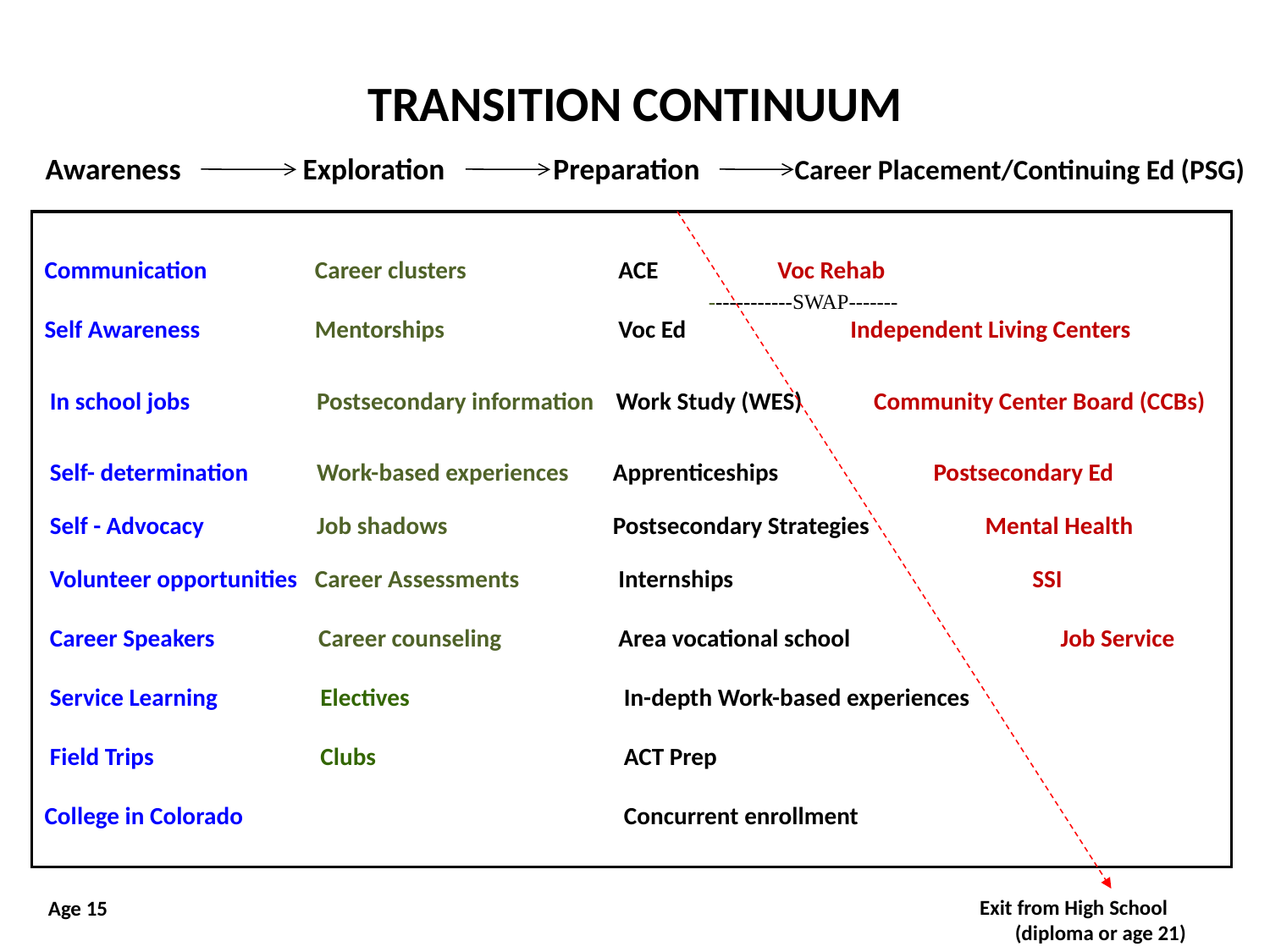

TRANSITION CONTINUUM

    Awareness                  Exploration  	    Preparation              Career Placement/Continuing Ed (PSG)

Communication	   Career clusters	            ACE	                Voc Rehab						                                 	      ------------SWAP-------
Self Awareness	   Mentorships	            Voc Ed 	        Independent Living Centers

 In school jobs	   Postsecondary information    Work Study (WES)             Community Center Board (CCBs)

 Self- determination	   Work-based experiences        Apprenticeships      	Postsecondary Ed
 Self - Advocacy	   Job shadows	           Postsecondary Strategies                     Mental Health
 Volunteer opportunities	   Career Assessments	            Internships		                  SSI

 Career Speakers                  Career counseling	            Area vocational school		Job Service

 Service Learning	    Electives		             In-depth Work-based experiences

 Field Trips		    Clubs		             ACT Prep

College in Colorado			             Concurrent enrollment

    Exit from High School                (diploma or age 21)
   Age 15